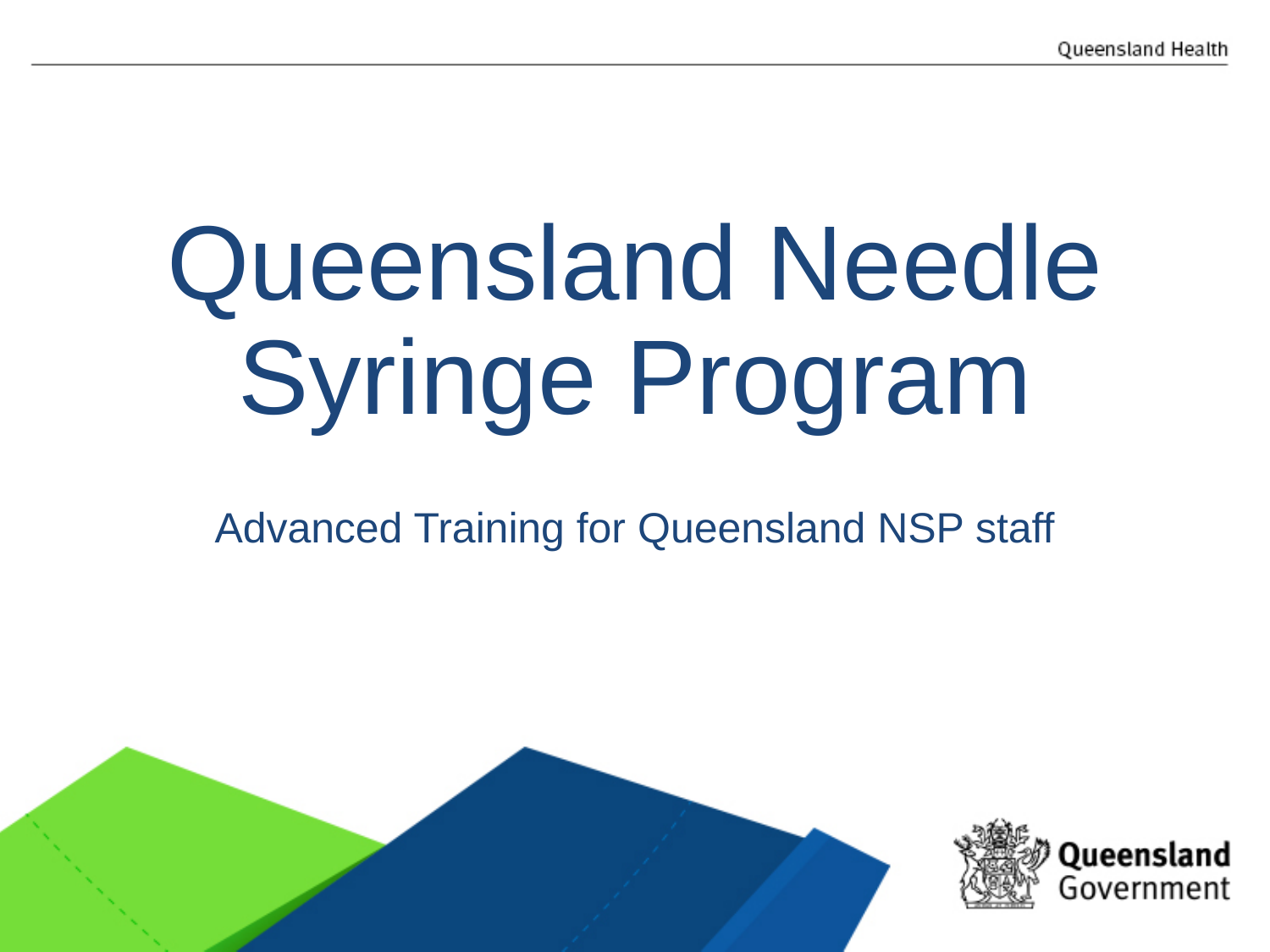

# Queensland Needle Syringe Program
Advanced Training for Queensland NSP staff